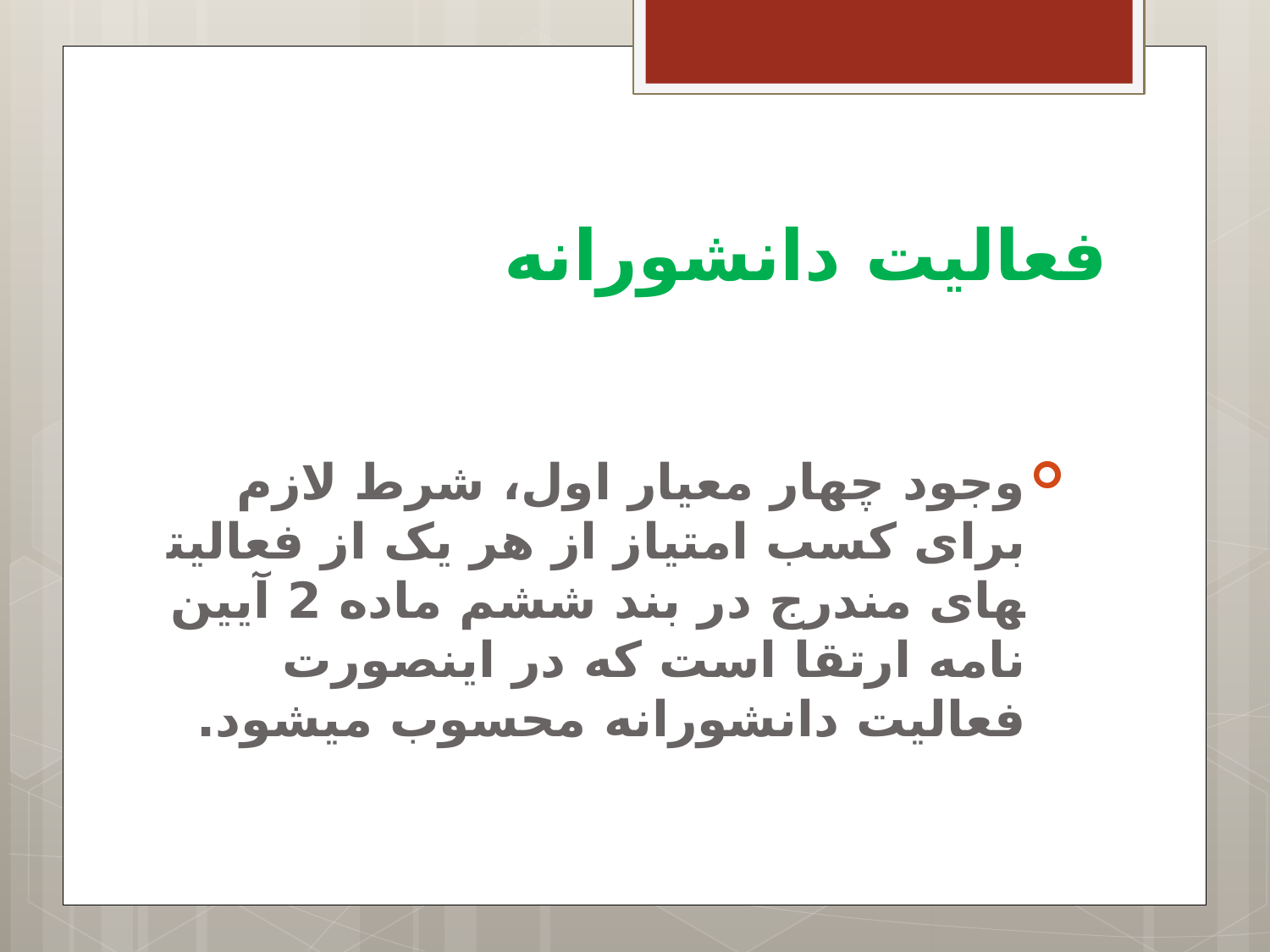

# فعاليت دانشورانه
وجود چهار معيار اول، شرط لازم برای کسب امتیاز از هر یک از فعالیت­های مندرج در بند ششم ماده 2 آیین نامه ارتقا است كه در اين­صورت فعاليت دانشورانه محسوب مي­شود.